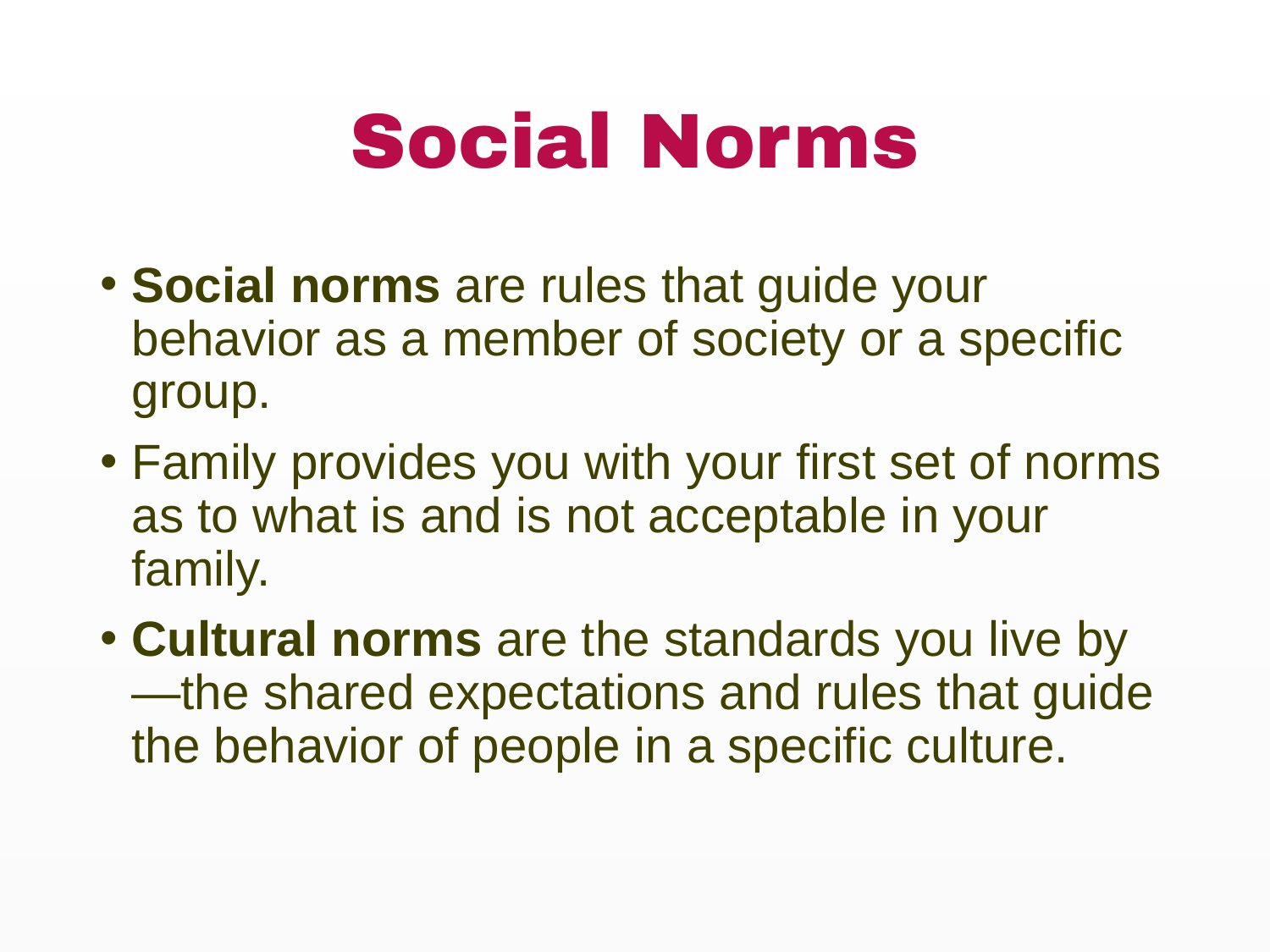

# Social Norms
Social norms are rules that guide your behavior as a member of society or a specific group.
Family provides you with your first set of norms as to what is and is not acceptable in your family.
Cultural norms are the standards you live by—the shared expectations and rules that guide the behavior of people in a specific culture.